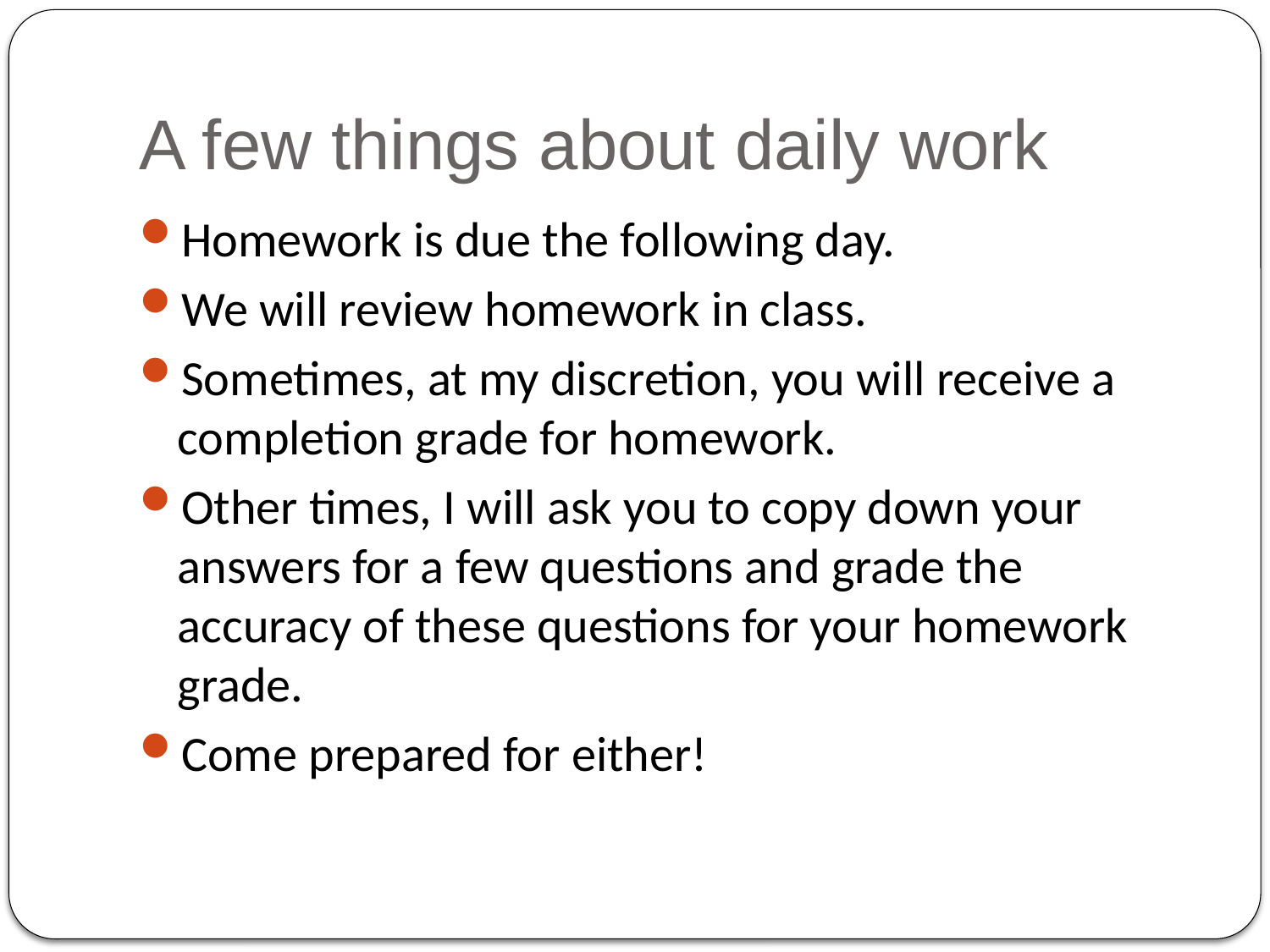

# A few things about daily work
Homework is due the following day.
We will review homework in class.
Sometimes, at my discretion, you will receive a completion grade for homework.
Other times, I will ask you to copy down your answers for a few questions and grade the accuracy of these questions for your homework grade.
Come prepared for either!